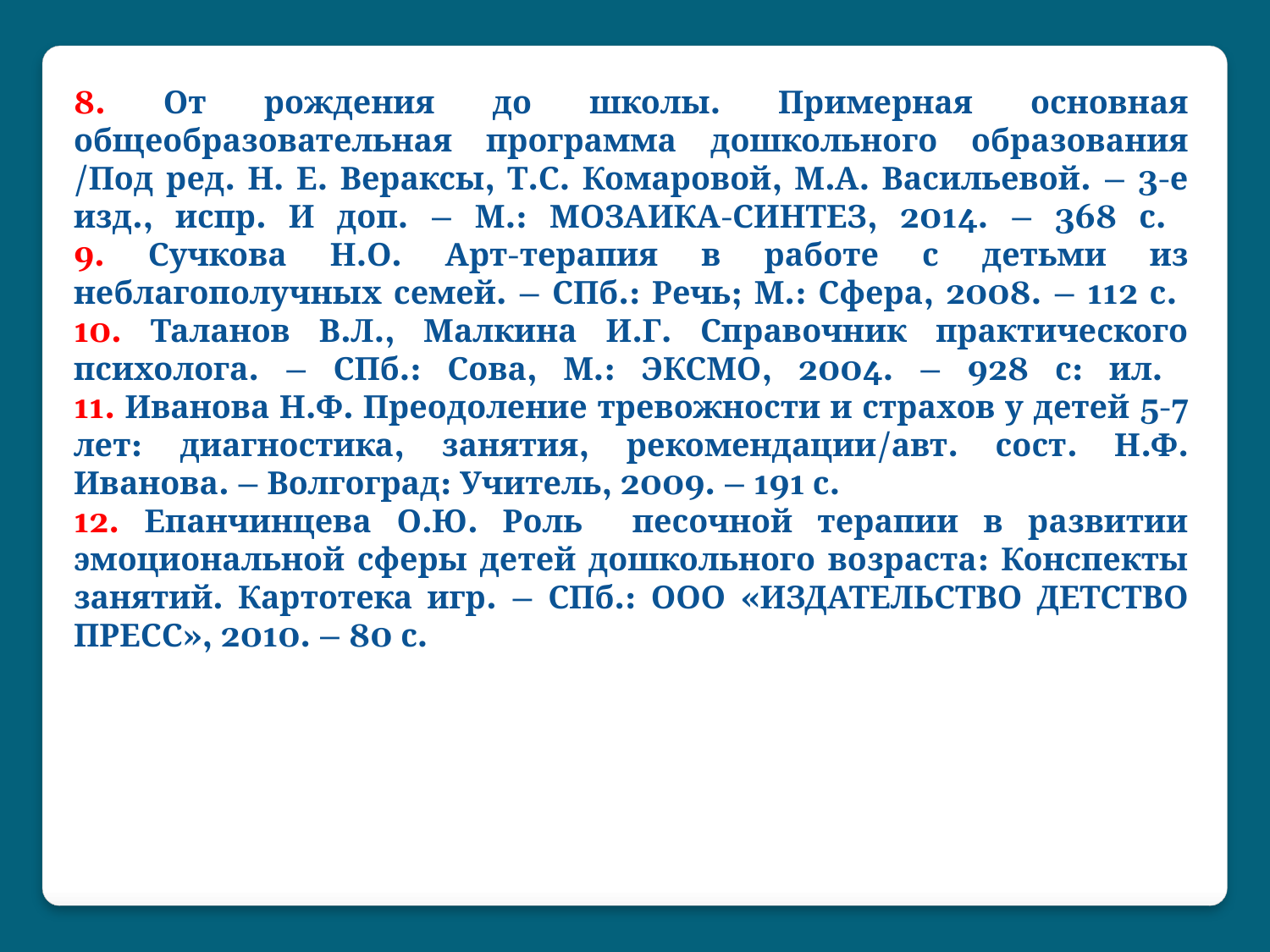

8. От рождения до школы. Примерная основная общеобразовательная программа дошкольного образования /Под ред. Н. Е. Вераксы, Т.С. Комаровой, М.А. Васильевой. – 3-е изд., испр. И доп. – М.: МОЗАИКА-СИНТЕЗ, 2014. – 368 с.
9. Сучкова Н.О. Арт-терапия в работе с детьми из неблагополучных семей. – СПб.: Речь; М.: Сфера, 2008. – 112 с.
10. Таланов В.Л., Малкина И.Г. Справочник практического психолога. – СПб.: Сова, М.: ЭКСМО, 2004. – 928 с: ил.
11. Иванова Н.Ф. Преодоление тревожности и страхов у детей 5-7 лет: диагностика, занятия, рекомендации/авт. сост. Н.Ф. Иванова. – Волгоград: Учитель, 2009. – 191 с.
12. Епанчинцева О.Ю. Роль  песочной терапии в развитии эмоциональной сферы детей дошкольного возраста: Конспекты занятий. Картотека игр. – СПб.: ООО «ИЗДАТЕЛЬСТВО ДЕТСТВО ПРЕСС», 2010. – 80 с.